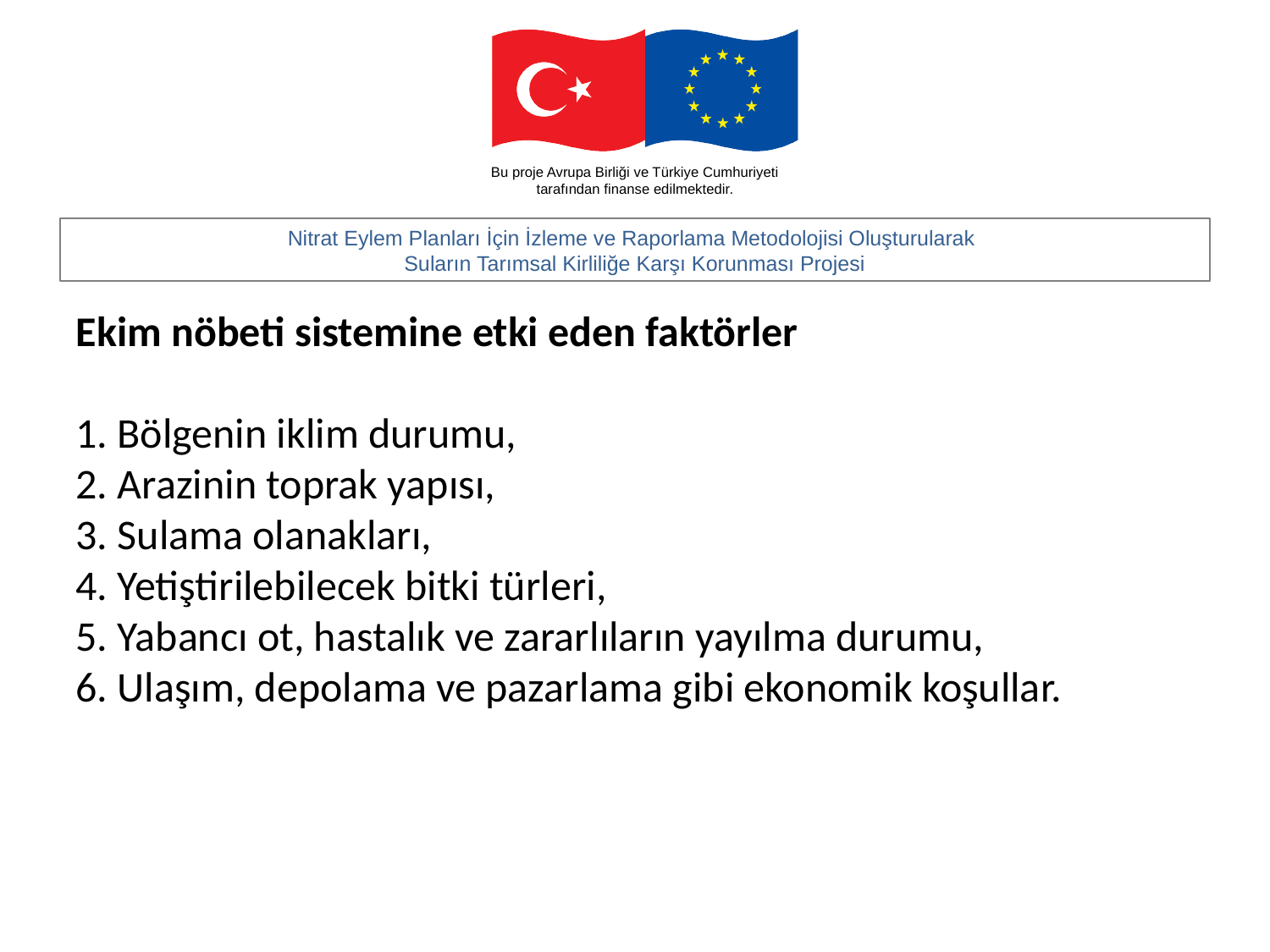

Ekim nöbeti sistemine etki eden faktörler

1. Bölgenin iklim durumu,
2. Arazinin toprak yapısı,
3. Sulama olanakları,
4. Yetiştirilebilecek bitki türleri,
5. Yabancı ot, hastalık ve zararlıların yayılma durumu,
6. Ulaşım, depolama ve pazarlama gibi ekonomik koşullar.